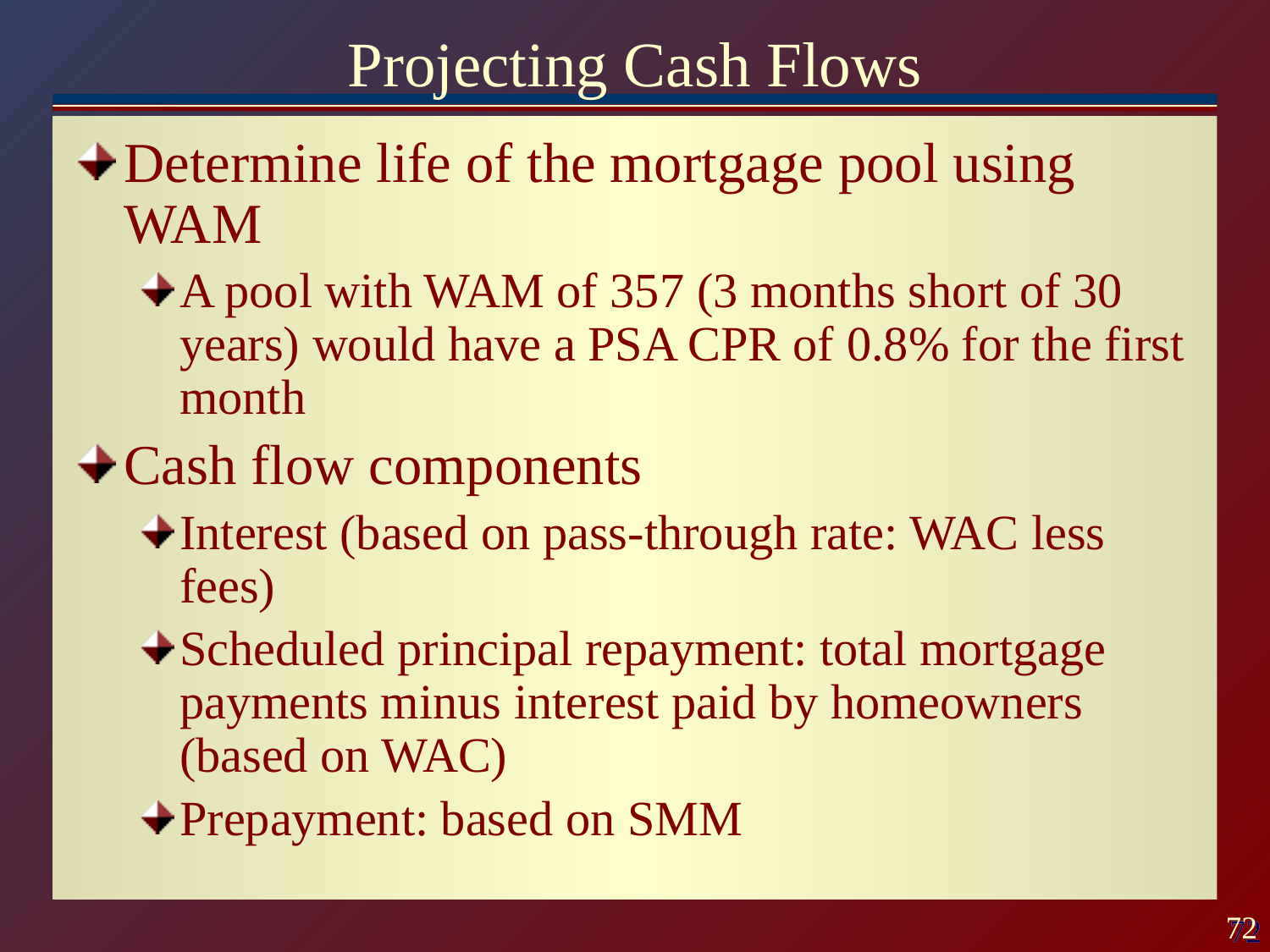

# Projecting Cash Flows
Determine life of the mortgage pool using WAM
A pool with WAM of 357 (3 months short of 30 years) would have a PSA CPR of 0.8% for the first month
Cash flow components
Interest (based on pass-through rate: WAC less fees)
Scheduled principal repayment: total mortgage payments minus interest paid by homeowners (based on WAC)
Prepayment: based on SMM